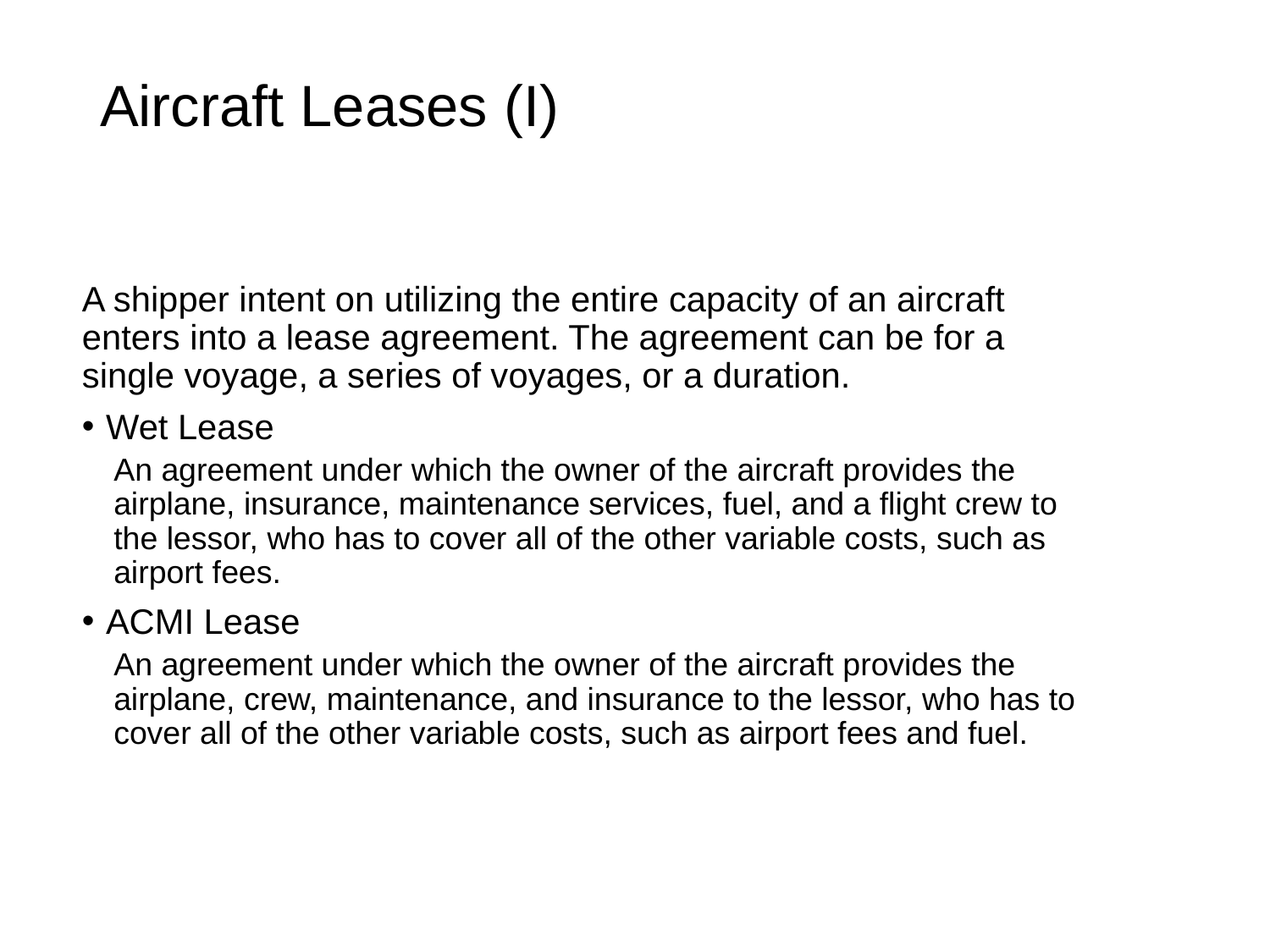

# Aircraft Leases (I)
A shipper intent on utilizing the entire capacity of an aircraft enters into a lease agreement. The agreement can be for a single voyage, a series of voyages, or a duration.
Wet Lease
An agreement under which the owner of the aircraft provides the airplane, insurance, maintenance services, fuel, and a flight crew to the lessor, who has to cover all of the other variable costs, such as airport fees.
ACMI Lease
An agreement under which the owner of the aircraft provides the airplane, crew, maintenance, and insurance to the lessor, who has to cover all of the other variable costs, such as airport fees and fuel.